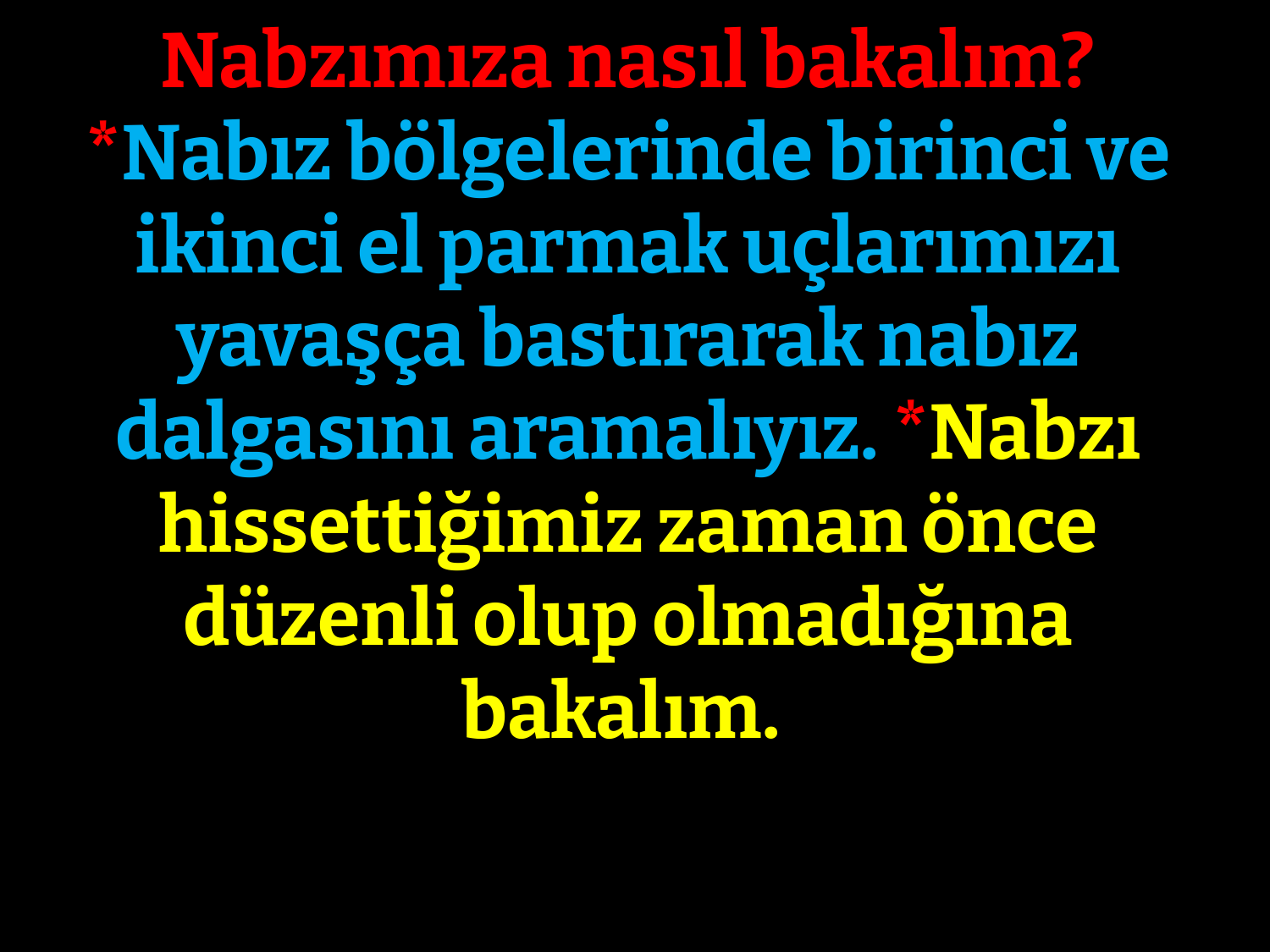

Nabzımıza nasıl bakalım?
*Nabız bölgelerinde birinci ve ikinci el parmak uçlarımızı yavaşça bastırarak nabız dalgasını aramalıyız. *Nabzı hissettiğimiz zaman önce düzenli olup olmadığına bakalım.
#